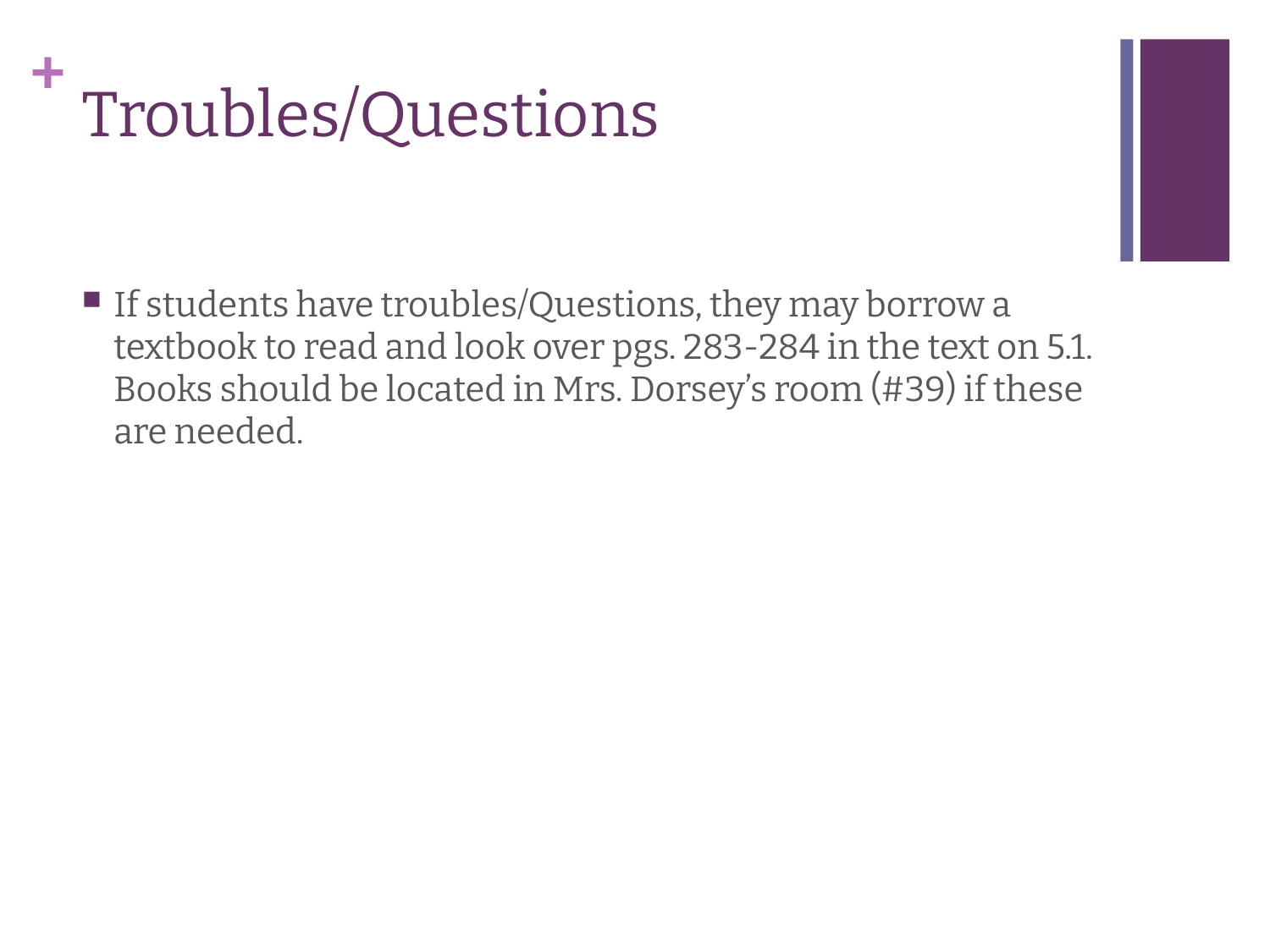

# Troubles/Questions
If students have troubles/Questions, they may borrow a textbook to read and look over pgs. 283-284 in the text on 5.1. Books should be located in Mrs. Dorsey’s room (#39) if these are needed.